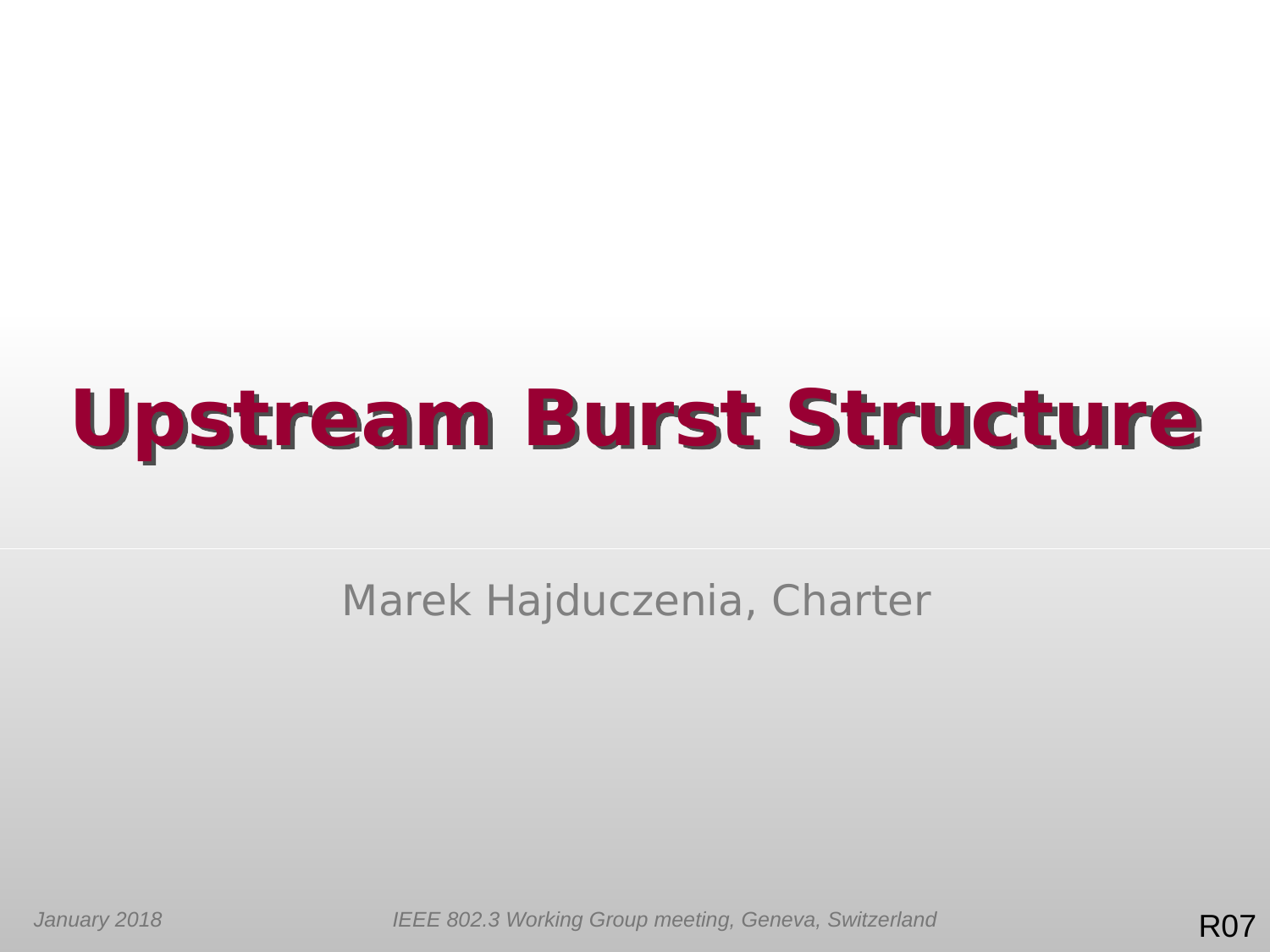

# Upstream Burst Structure
Marek Hajduczenia, Charter
January 2018
IEEE 802.3 Working Group meeting, Geneva, Switzerland
R07